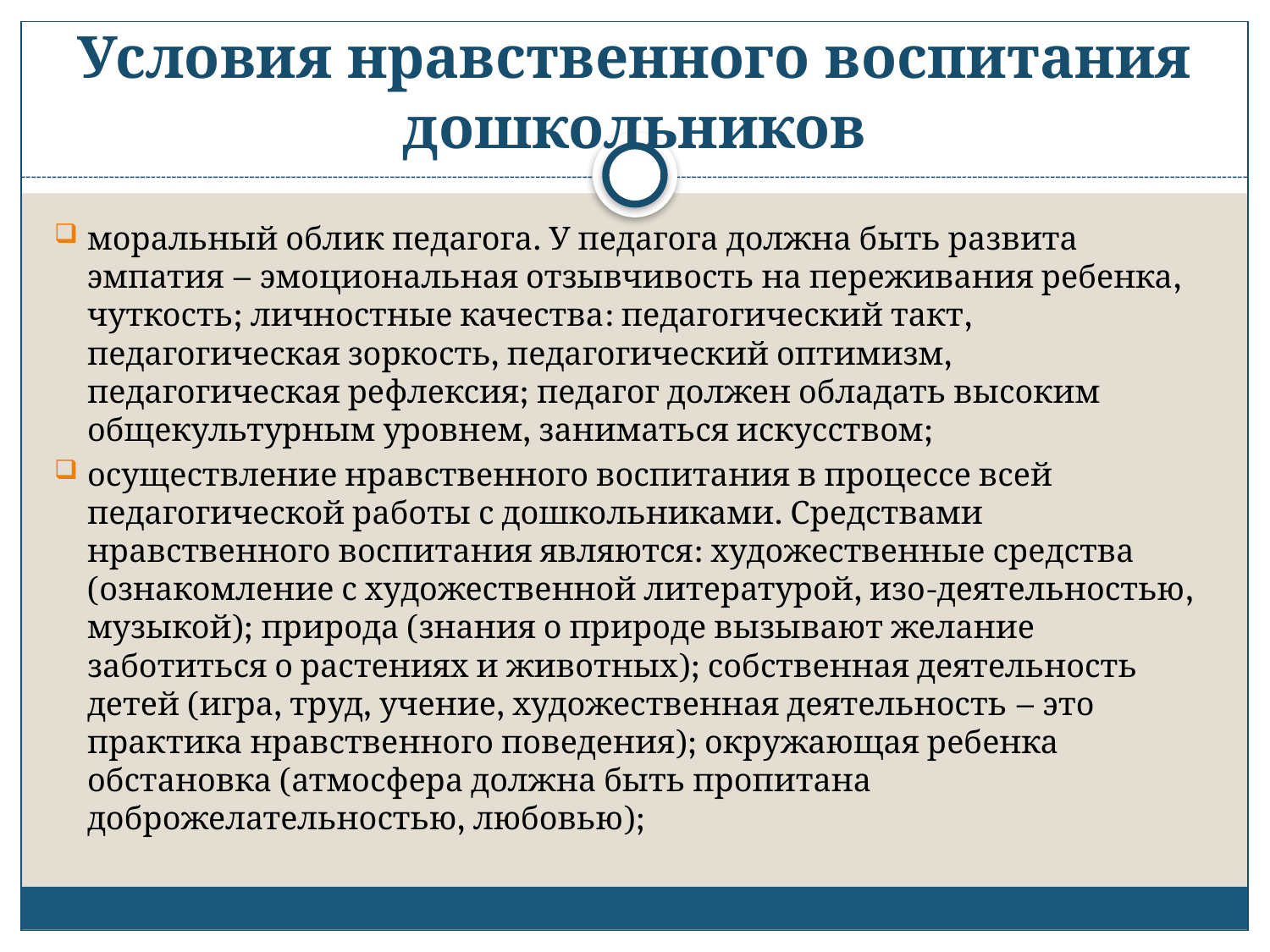

# Условия нравственного воспитания дошкольников
моральный облик педагога. У педагога должна быть развита эмпатия – эмоциональная отзывчивость на переживания ребенка, чуткость; личностные качества: педагогический такт, педагогическая зоркость, педагогический оптимизм, педагогическая рефлексия; педагог должен обладать высоким общекультурным уровнем, заниматься искусством;
осуществление нравственного воспитания в процессе всей педагогической работы с дошкольниками. Средствами нравственного воспитания являются: художественные средства (ознакомление с художественной литературой, изо-деятельностью, музыкой); природа (знания о природе вызывают желание заботиться о растениях и животных); собственная деятельность детей (игра, труд, учение, художественная деятельность – это практика нравственного поведения); окружающая ребенка обстановка (атмосфера должна быть пропитана доброжелательностью, любовью);